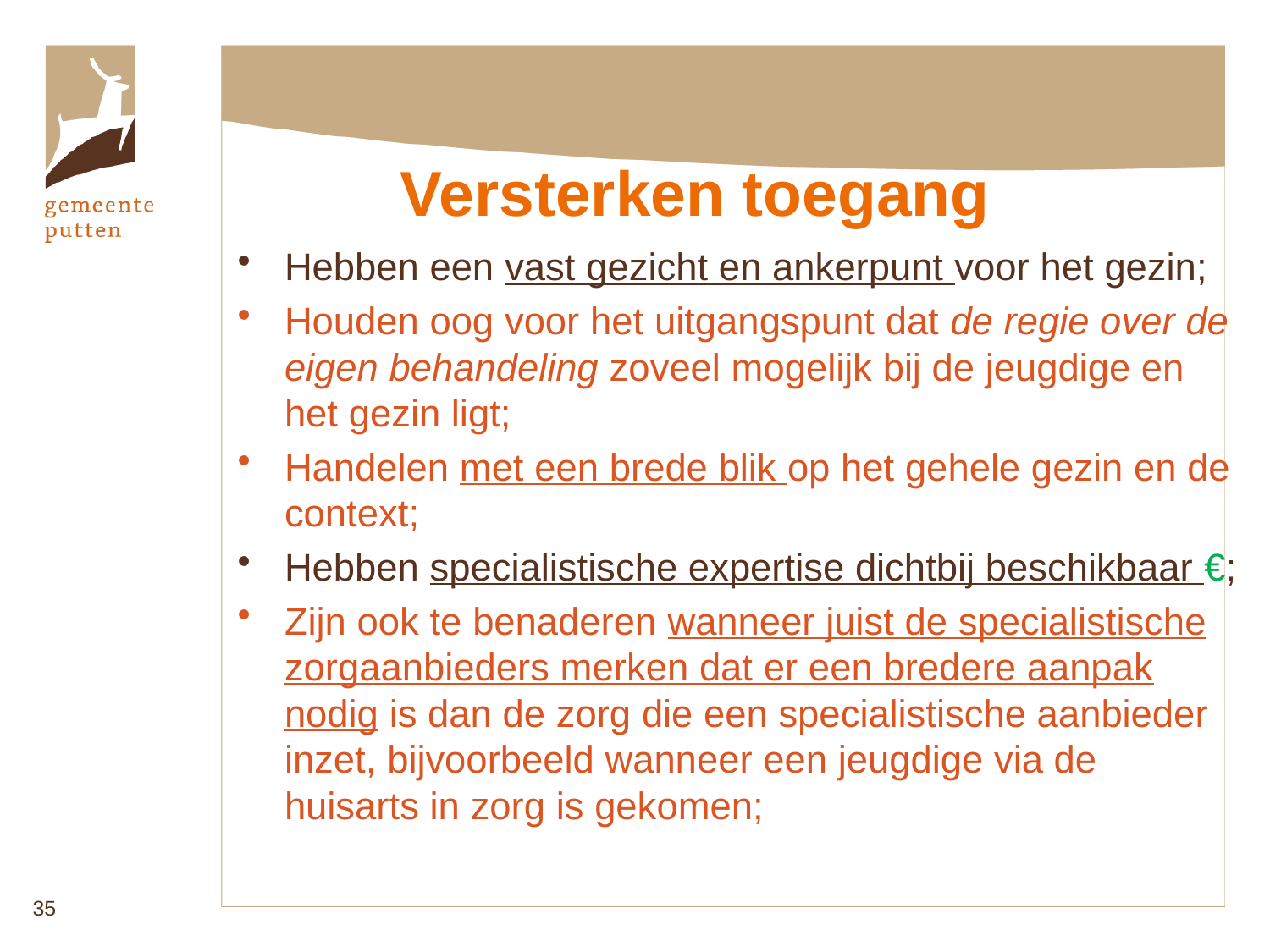

Versterken toegang
Hebben een vast gezicht en ankerpunt voor het gezin;
Houden oog voor het uitgangspunt dat de regie over de eigen behandeling zoveel mogelijk bij de jeugdige en het gezin ligt;
Handelen met een brede blik op het gehele gezin en de context;
Hebben specialistische expertise dichtbij beschikbaar €;
Zijn ook te benaderen wanneer juist de specialistische zorgaanbieders merken dat er een bredere aanpak nodig is dan de zorg die een specialistische aanbieder inzet, bijvoorbeeld wanneer een jeugdige via de huisarts in zorg is gekomen;

35